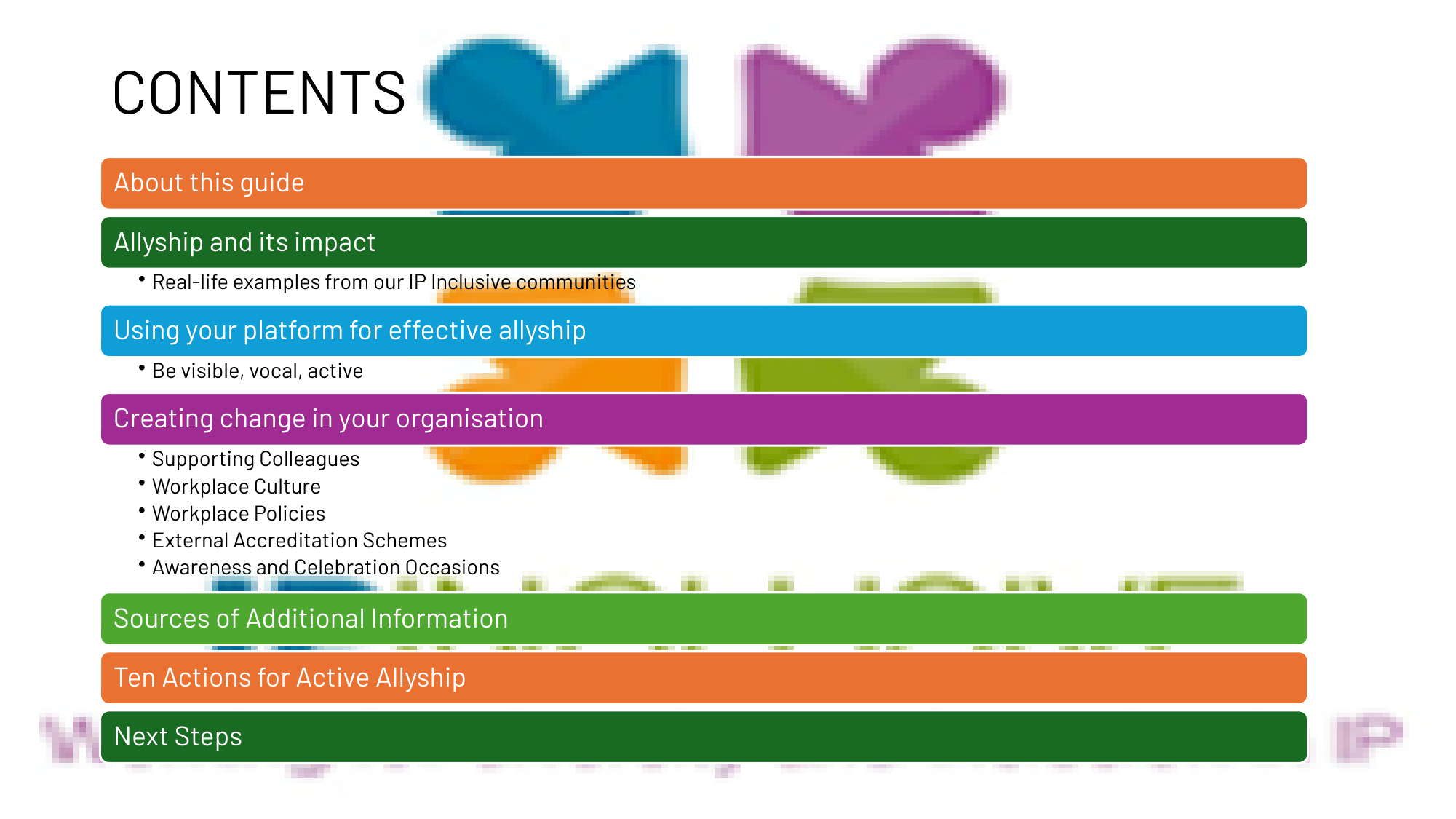

CONTENTS
About this guide
Allyship and its impact
Real-life examples from our IP Inclusive communities
Using your platform for effective allyship
Be visible, vocal, active
Creating change in your organisation
Supporting Colleagues
Workplace Culture
Workplace Policies
External Accreditation Schemes
Awareness and Celebration Occasions
Sources of Additional Information
Ten Actions for Active Allyship
Next Steps